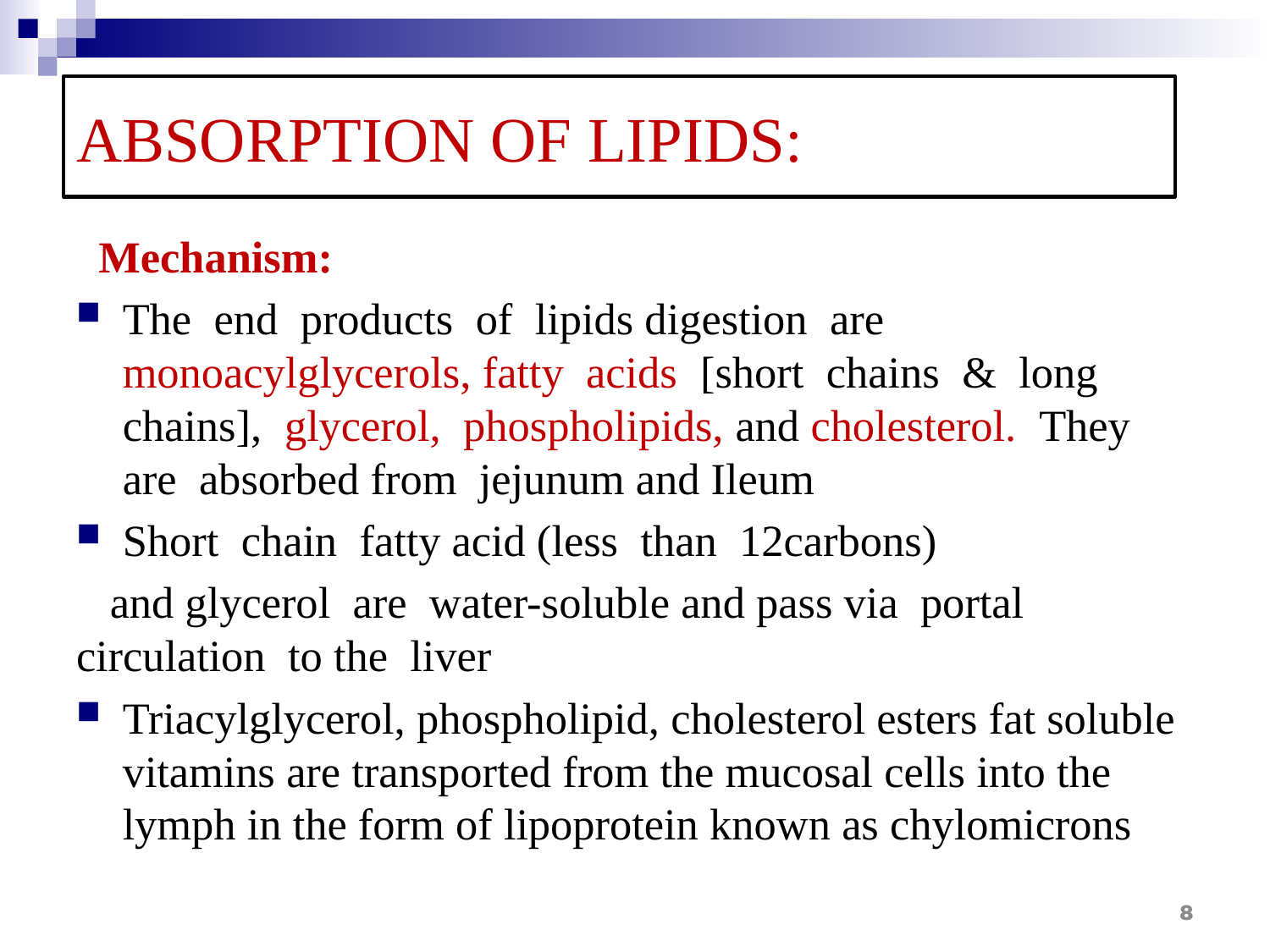

# ABSORPTION OF LIPIDS:
  Mechanism:
The  end  products  of  lipids digestion  are  monoacylglycerols, fatty  acids  [short  chains  &  long chains],  glycerol,  phospholipids, and cholesterol.  They  are  absorbed from  jejunum and Ileum
Short  chain  fatty acid (less  than  12carbons)
   and glycerol  are  water-soluble and pass via  portal  circulation  to the  liver
Triacylglycerol, phospholipid, cholesterol esters fat soluble vitamins are transported from the mucosal cells into the lymph in the form of lipoprotein known as chylomicrons
8